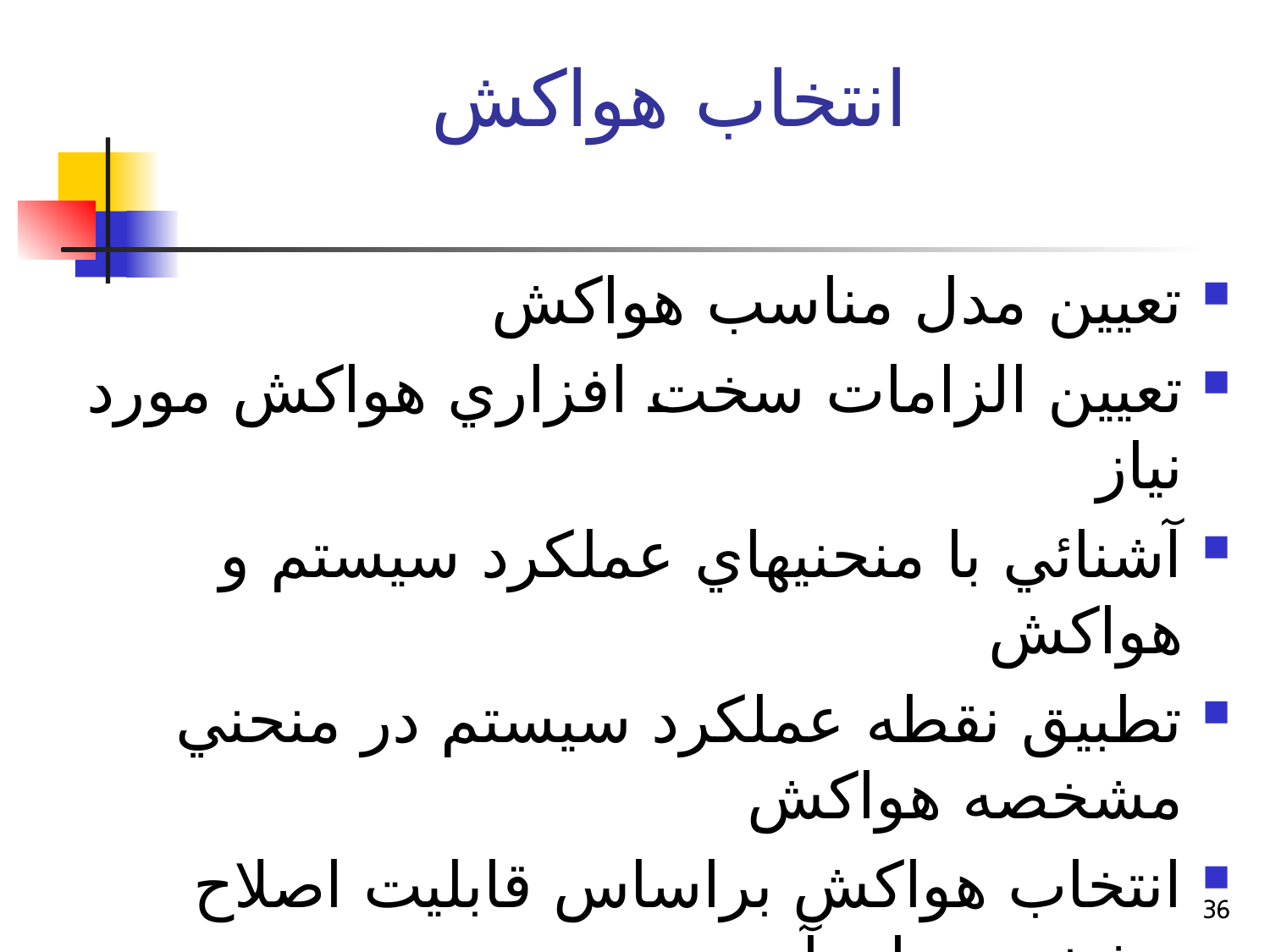

# انتخاب هواكش
تعيين مدل مناسب هواكش
تعيين الزامات سخت افزاري هواكش مورد نياز
آشنائي با منحنيهاي عملكرد سيستم و هواكش
تطبيق نقطه عملكرد سيستم در منحني مشخصه هواكش
انتخاب هواكش براساس قابليت اصلاح مشخصه هاي آن
36